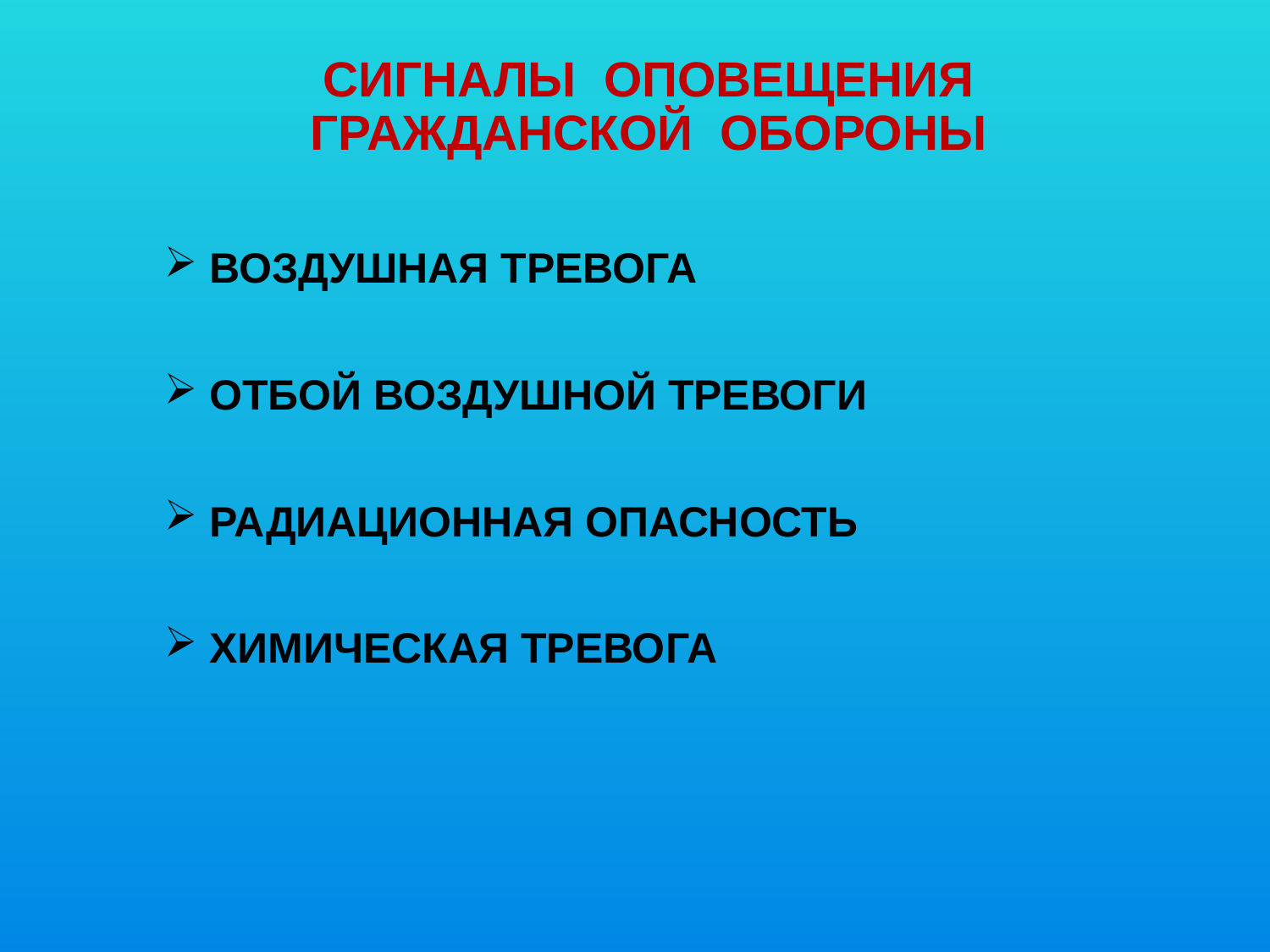

# СИГНАЛЫ  ОПОВЕЩЕНИЯ ГРАЖДАНСКОЙ  ОБОРОНЫ
 ВОЗДУШНАЯ ТРЕВОГА

 ОТБОЙ ВОЗДУШНОЙ ТРЕВОГИ

 РАДИАЦИОННАЯ ОПАСНОСТЬ

 ХИМИЧЕСКАЯ ТРЕВОГА